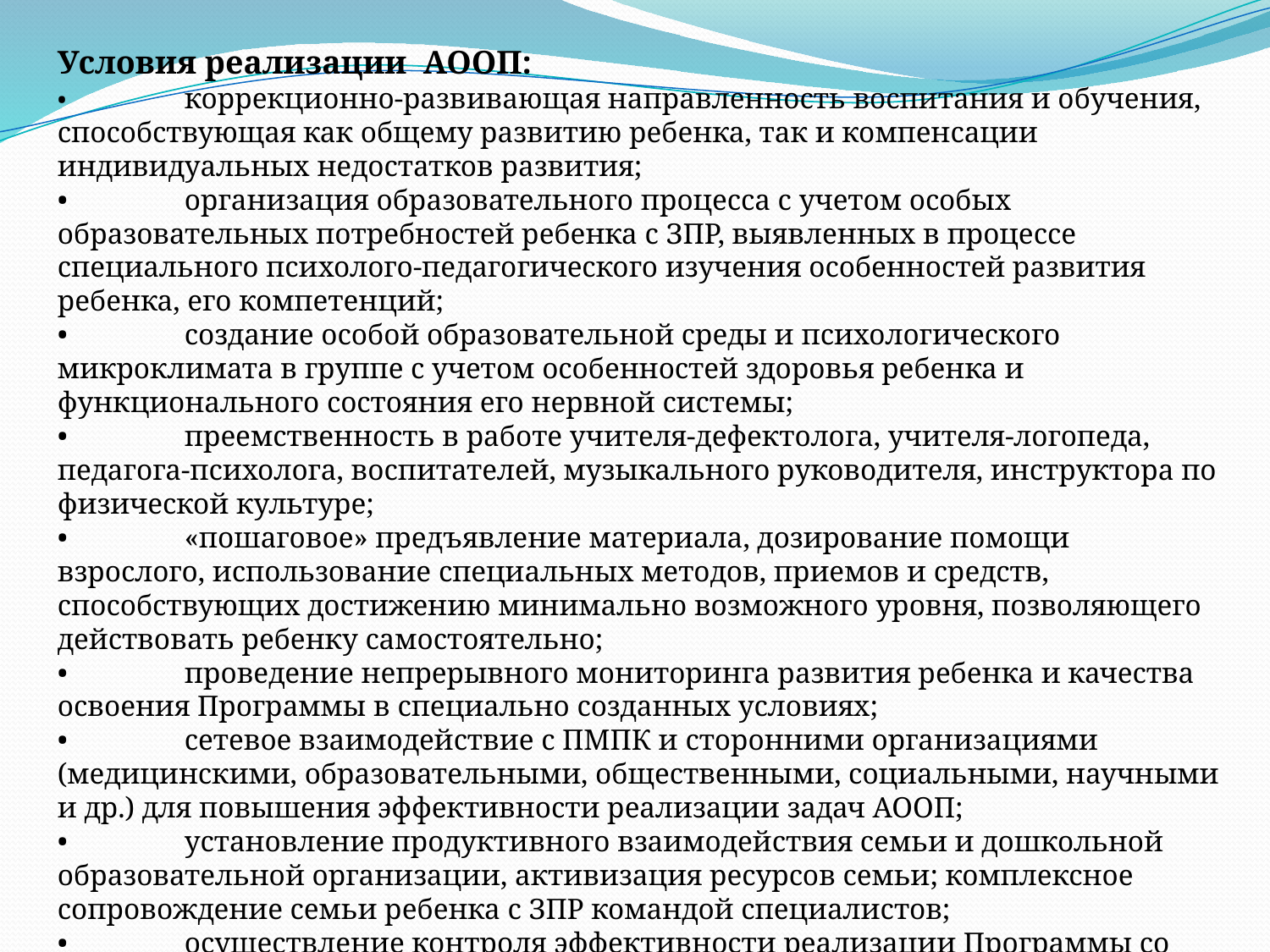

Условия реализации  АООП:
•	коррекционно-развивающая направленность воспитания и обучения, способствующая как общему развитию ребенка, так и компенсации индивидуальных недостатков развития;
•	организация образовательного процесса с учетом особых образовательных потребностей ребенка с ЗПР, выявленных в процессе специального психолого-педагогического изучения особенностей развития ребенка, его компетенций;
•	создание особой образовательной среды и психологического микроклимата в группе с учетом особенностей здоровья ребенка и функционального состояния его нервной системы;
•	преемственность в работе учителя-дефектолога, учителя-логопеда, педагога-психолога, воспитателей, музыкального руководителя, инструктора по физической культуре;
•	«пошаговое» предъявление материала, дозирование помощи взрослого, использование специальных методов, приемов и средств, способствующих достижению минимально возможного уровня, позволяющего действовать ребенку самостоятельно;
•	проведение непрерывного мониторинга развития ребенка и качества освоения Программы в специально созданных условиях;
•	сетевое взаимодействие с ПМПК и сторонними организациями (медицинскими, образовательными, общественными, социальными, научными и др.) для повышения эффективности реализации задач АООП;
•	установление продуктивного взаимодействия семьи и дошкольной образовательной организации, активизация ресурсов семьи; комплексное сопровождение семьи ребенка с ЗПР командой специалистов;
•	осуществление контроля эффективности реализации Программы со стороны психолого-медико-педагогического консилиума образовательной организации.